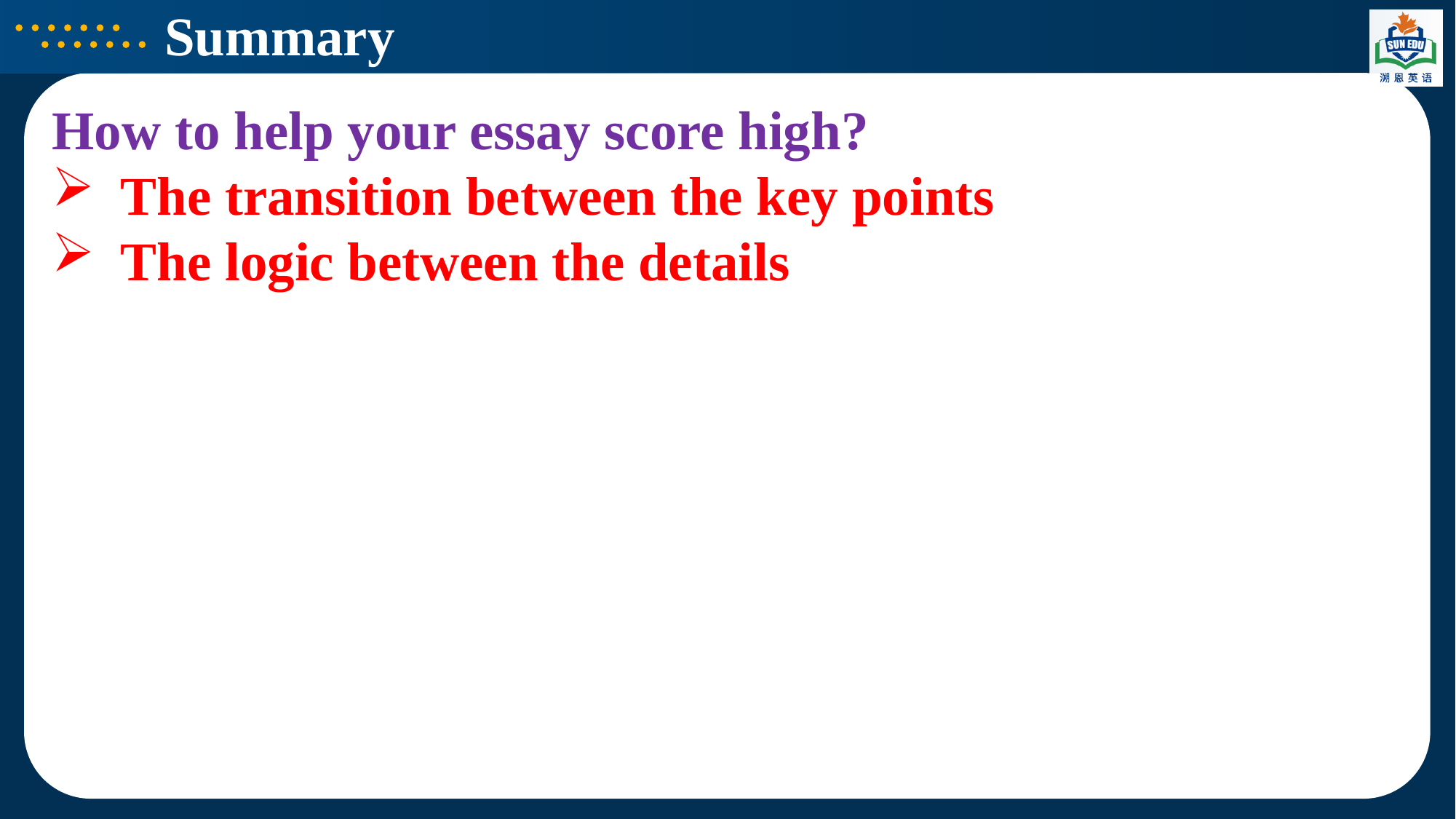

Summary

How to help your essay score high?
The transition between the key points
The logic between the details